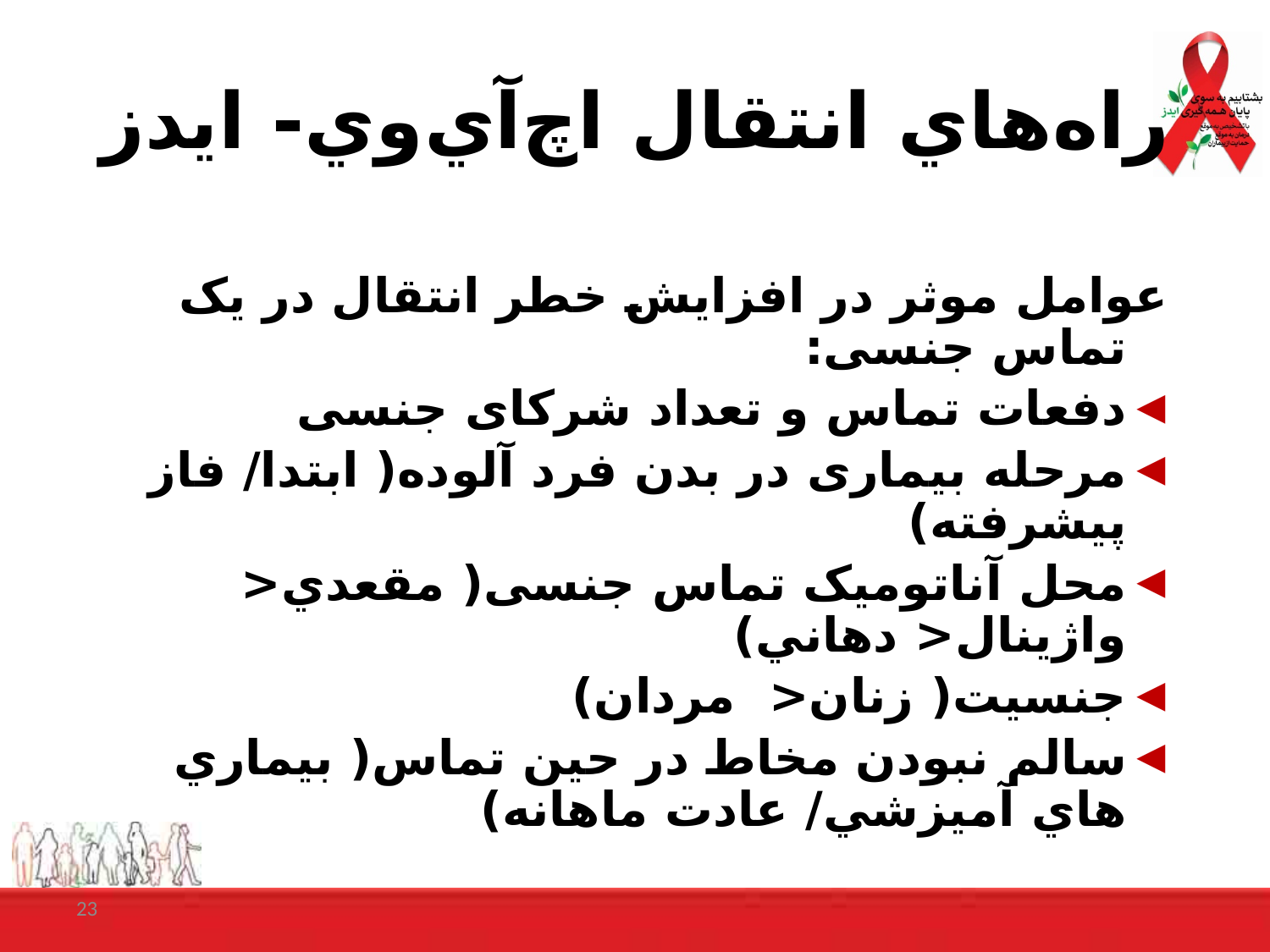

# راه‌هاي انتقال اچ‌آي‌وي- ايدز

عوامل موثر در افزایش خطر انتقال در یک تماس جنسی:
دفعات تماس و تعداد شرکای جنسی
مرحله بیماری در بدن فرد آلوده( ابتدا/ فاز پيشرفته)
محل آناتومیک تماس جنسی( مقعدي< واژينال< دهاني)
جنسیت( زنان<  مردان)
سالم نبودن مخاط در حین تماس( بيماري هاي آميزشي/ عادت ماهانه)
23